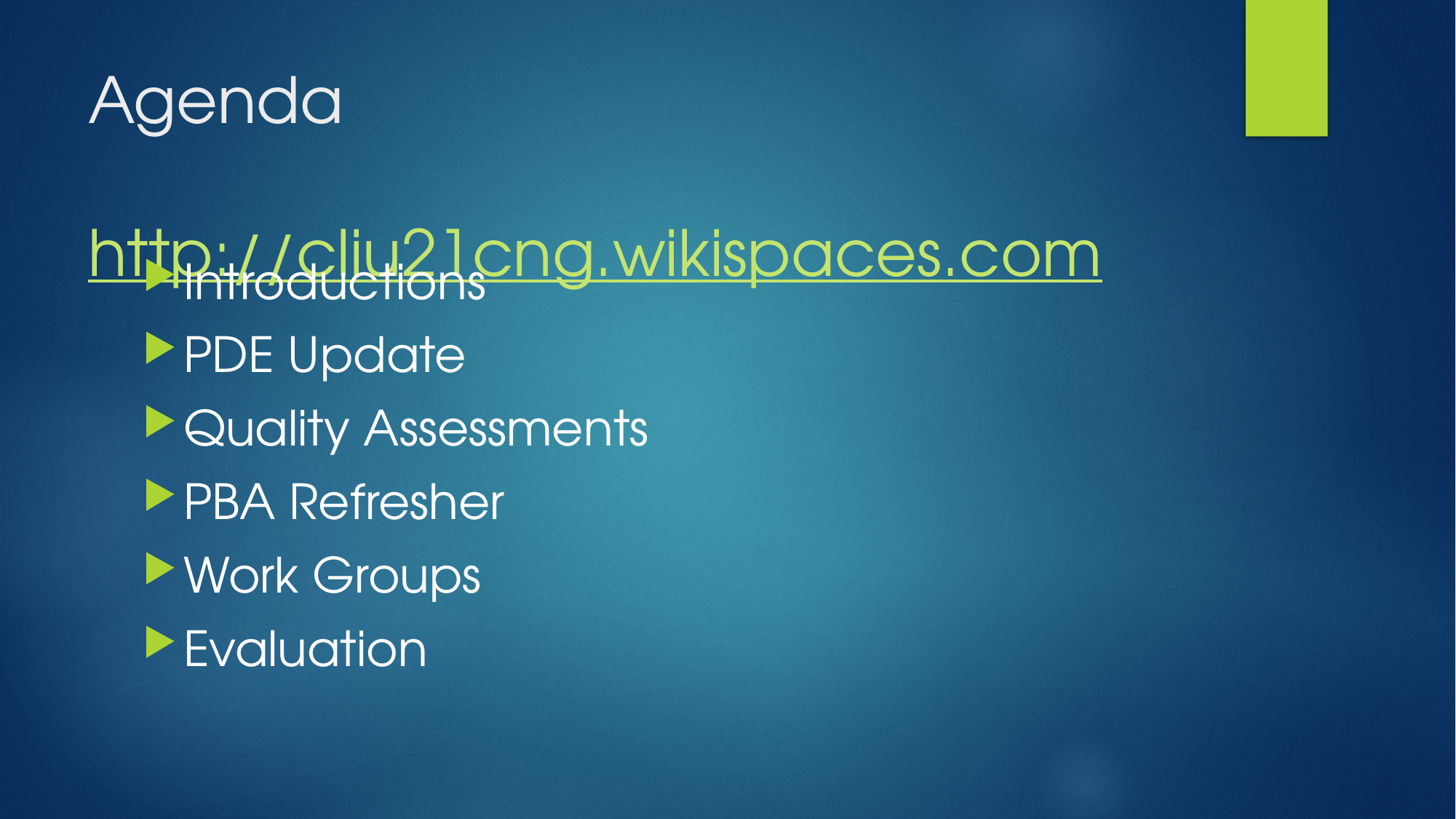

# Agenda http://cliu21cng.wikispaces.com
Introductions
PDE Update
Quality Assessments
PBA Refresher
Work Groups
Evaluation